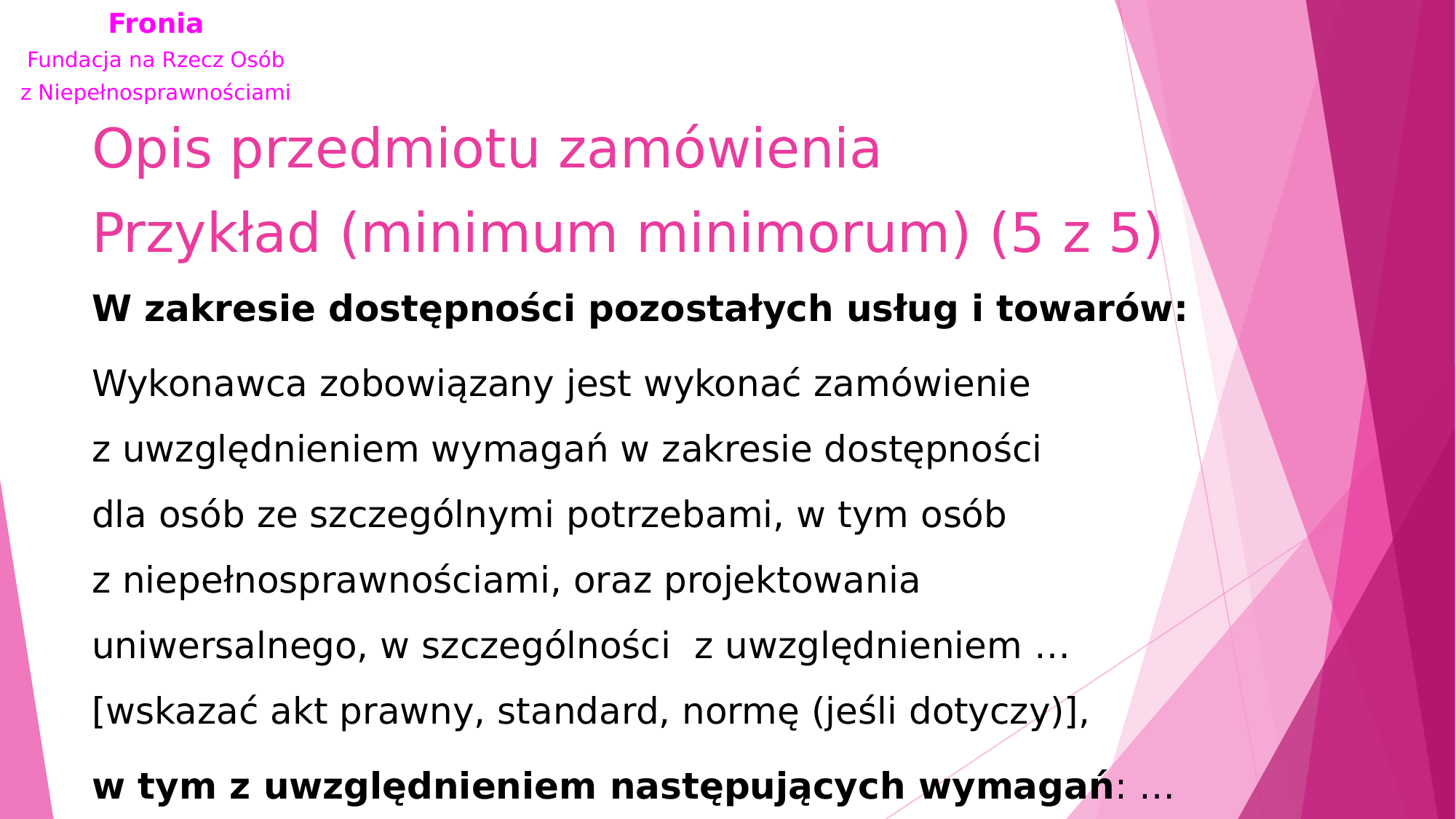

# Opis przedmiotu zamówienia Przykład (minimum minimorum) (5 z 5)
W zakresie dostępności pozostałych usług i towarów:
Wykonawca zobowiązany jest wykonać zamówienie z uwzględnieniem wymagań w zakresie dostępności dla osób ze szczególnymi potrzebami, w tym osób z niepełnosprawnościami, oraz projektowania uniwersalnego, w szczególności  z uwzględnieniem … [wskazać akt prawny, standard, normę (jeśli dotyczy)],
w tym z uwzględnieniem następujących wymagań: …